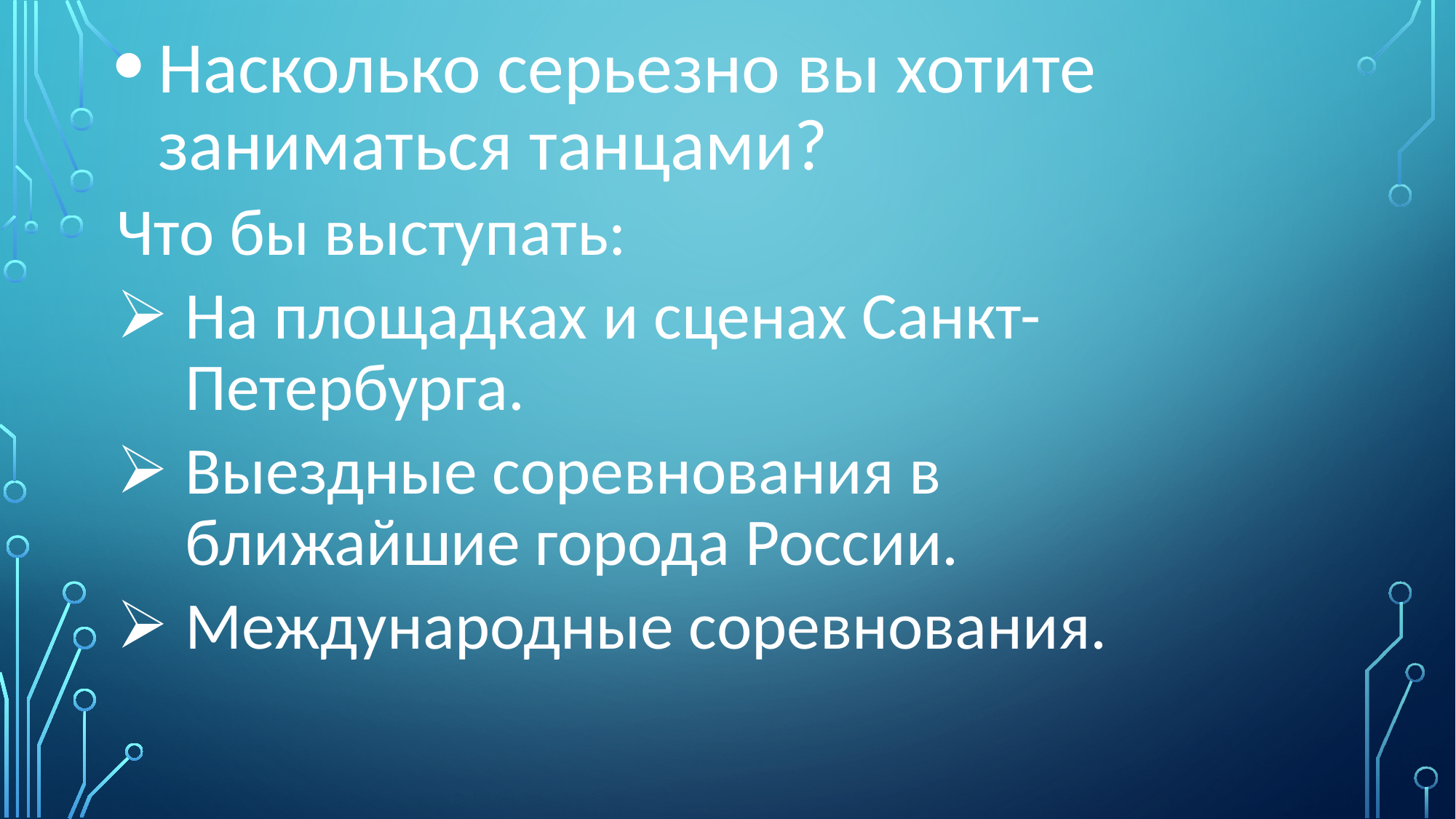

| Насколько серьезно вы хотите заниматься танцами? Что бы выступать: На площадках и сценах Санкт-Петербурга. Выездные соревнования в ближайшие города России. Международные соревнования. |
| --- |